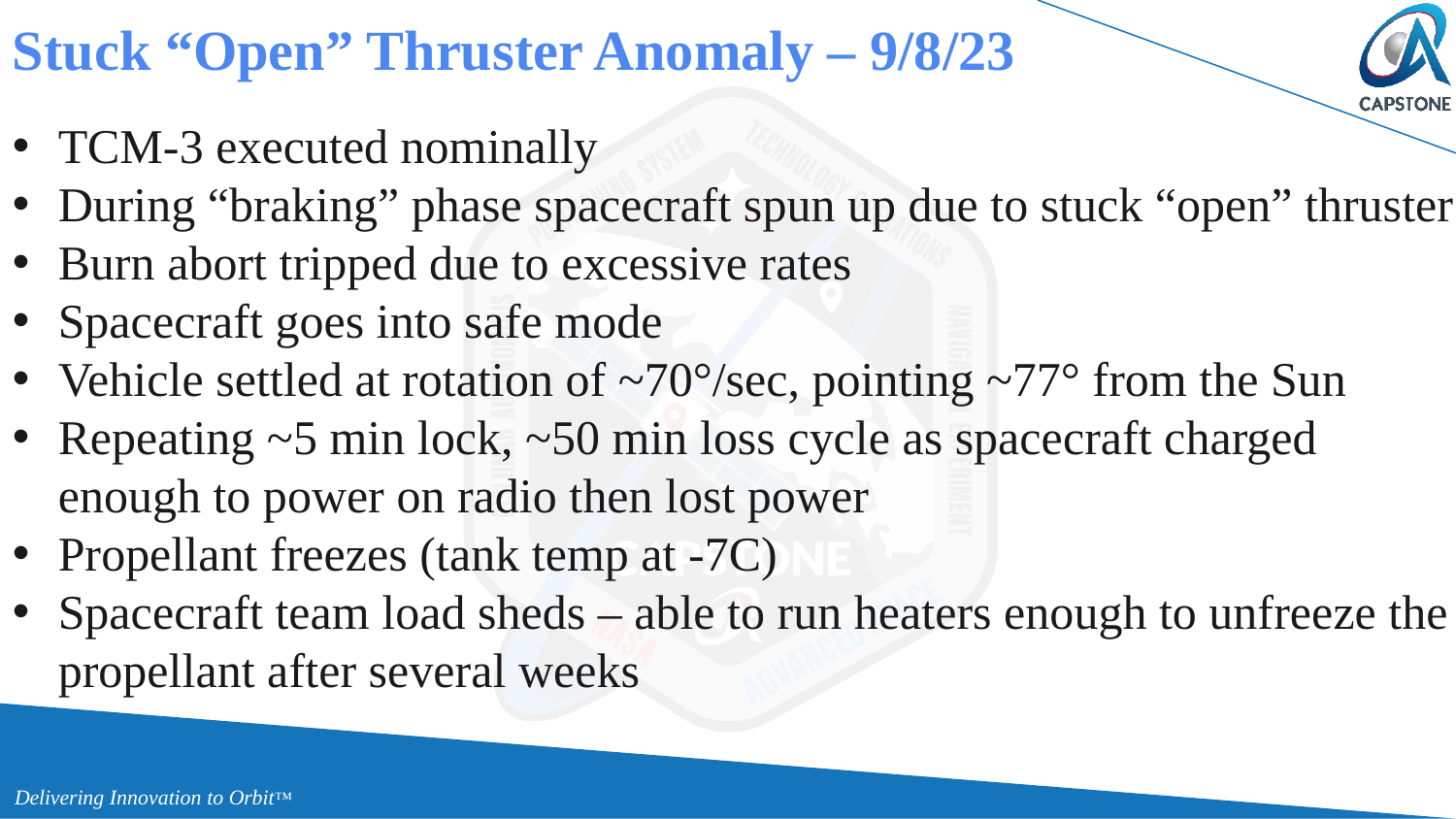

# Stuck “Open” Thruster Anomaly – 9/8/23
TCM-3 executed nominally
During “braking” phase spacecraft spun up due to stuck “open” thruster
Burn abort tripped due to excessive rates
Spacecraft goes into safe mode
Vehicle settled at rotation of ~70°/sec, pointing ~77° from the Sun
Repeating ~5 min lock, ~50 min loss cycle as spacecraft charged enough to power on radio then lost power
Propellant freezes (tank temp at -7C)
Spacecraft team load sheds – able to run heaters enough to unfreeze the propellant after several weeks
12
Delivering Innovation to Orbit